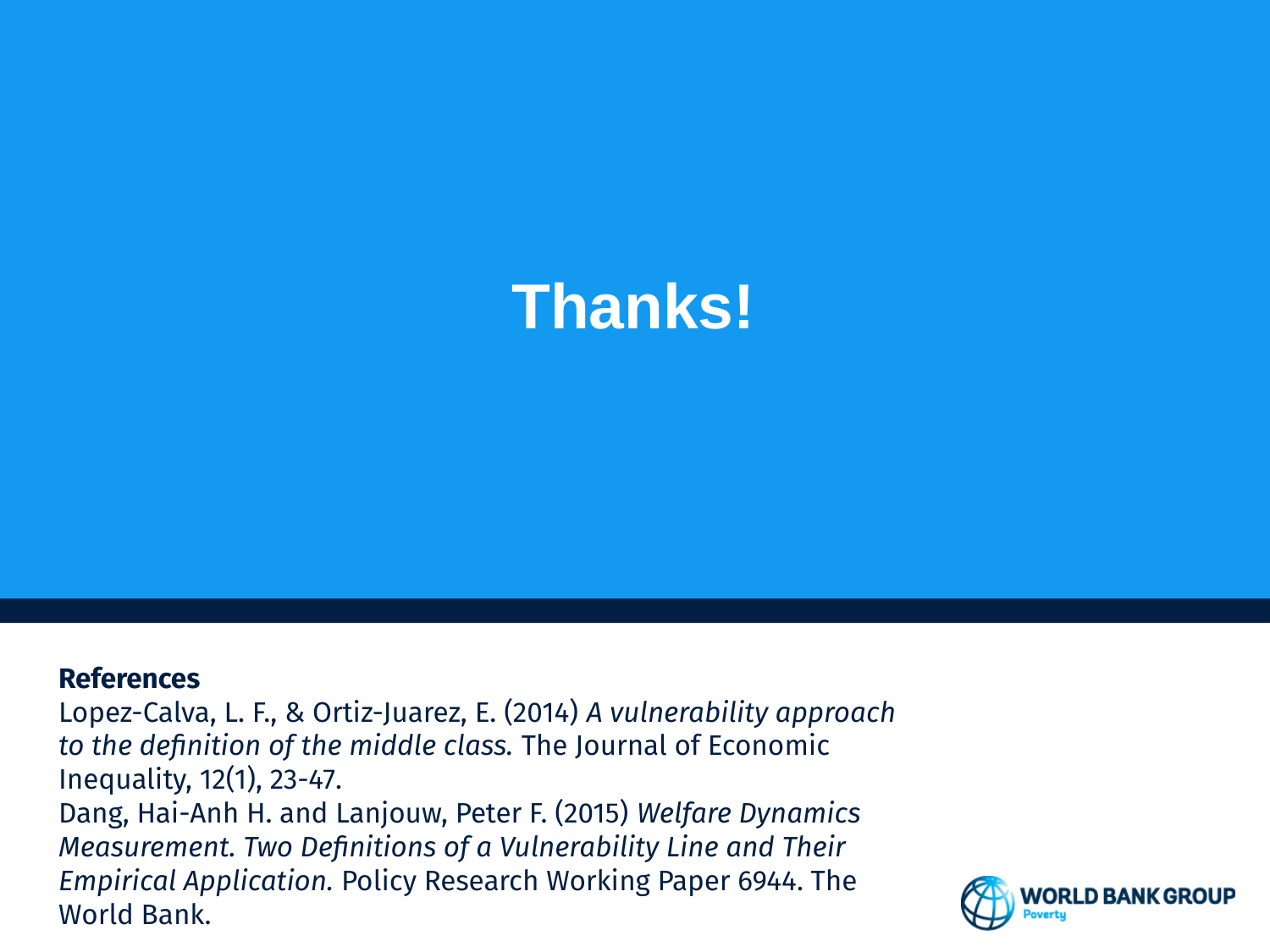

# Thanks!
References
Lopez-Calva, L. F., & Ortiz-Juarez, E. (2014) A vulnerability approach to the definition of the middle class. The Journal of Economic Inequality, 12(1), 23-47.
Dang, Hai-Anh H. and Lanjouw, Peter F. (2015) Welfare Dynamics Measurement. Two Definitions of a Vulnerability Line and Their Empirical Application. Policy Research Working Paper 6944. The World Bank.